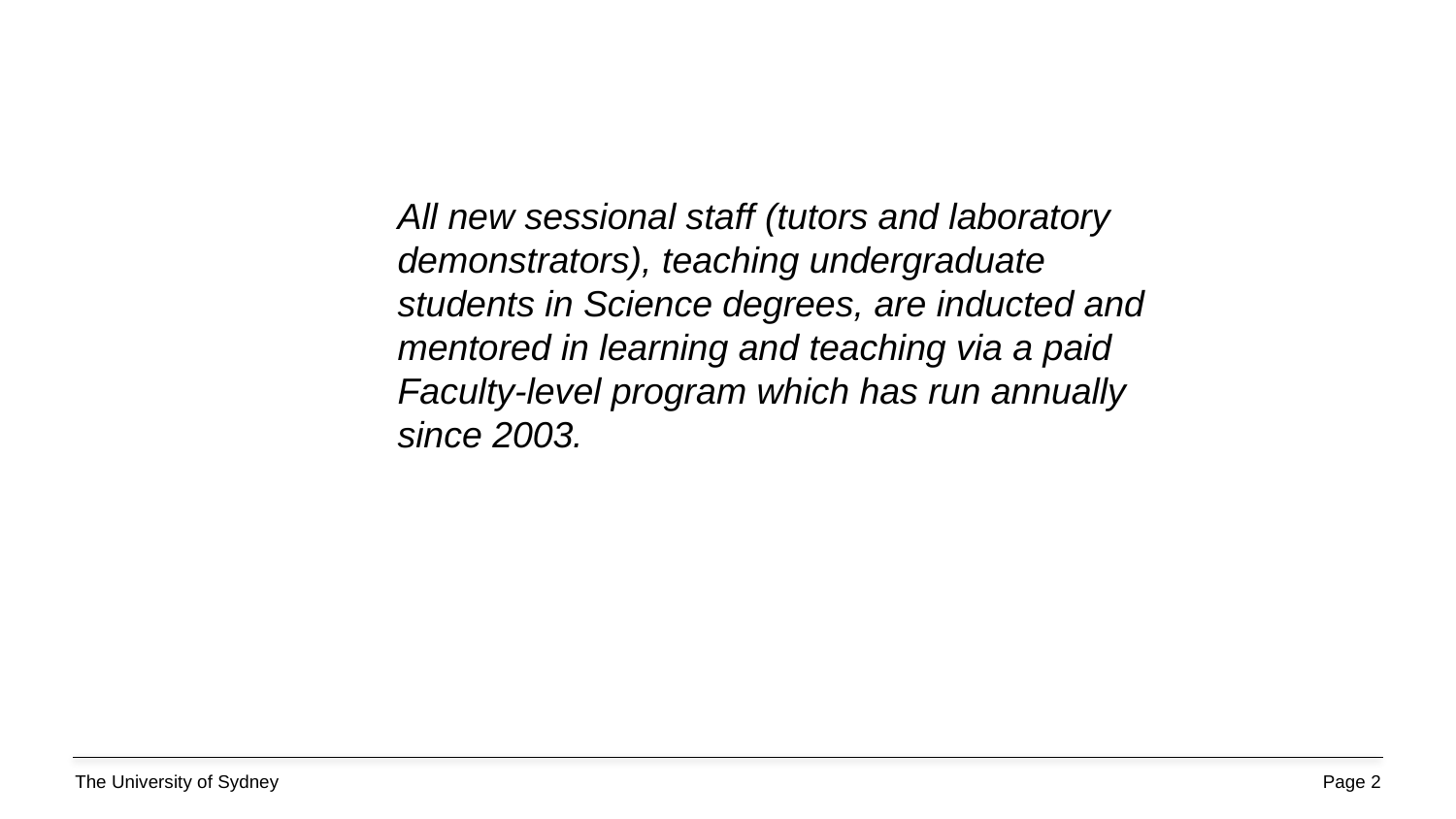

All new sessional staff (tutors and laboratory demonstrators), teaching undergraduate students in Science degrees, are inducted and mentored in learning and teaching via a paid Faculty-level program which has run annually since 2003.